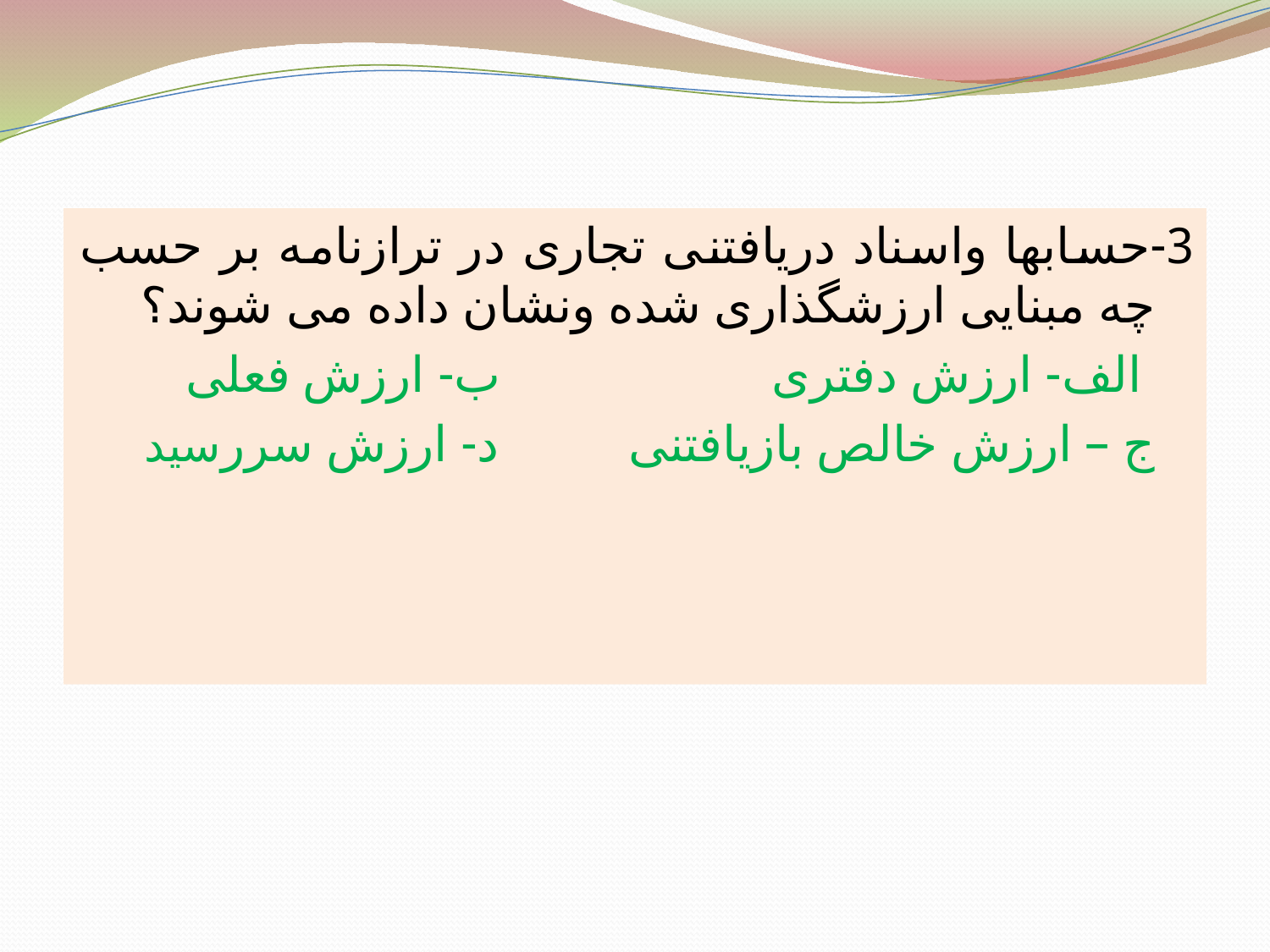

#
3-حسابها واسناد دریافتنی تجاری در ترازنامه بر حسب چه مبنایی ارزشگذاری شده ونشان داده می شوند؟
    الف- ارزش دفتری                     ب- ارزش فعلی
   ج – ارزش خالص بازیافتنی          د- ارزش سررسید